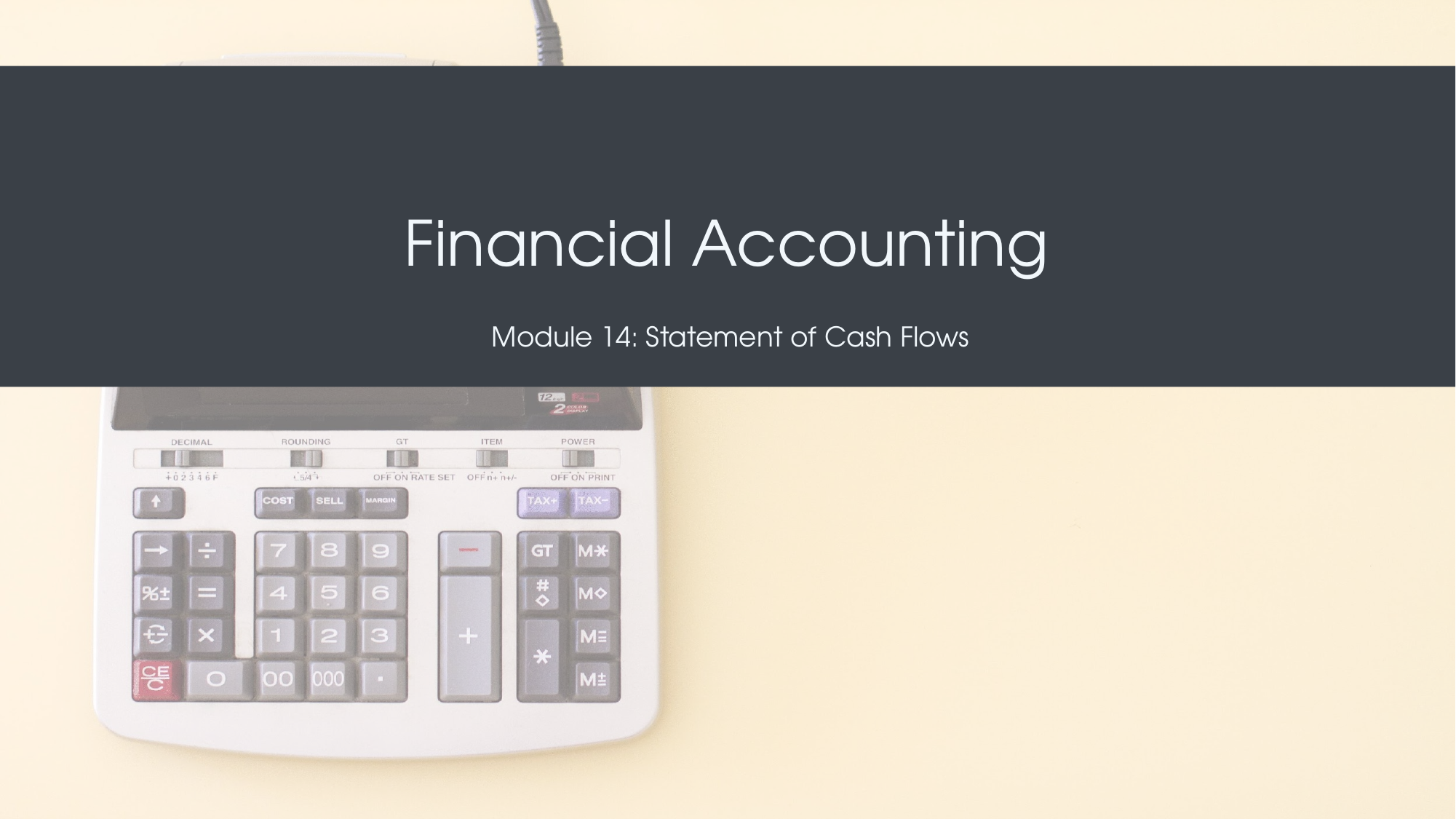

# Financial Accounting
Module 14: Statement of Cash Flows